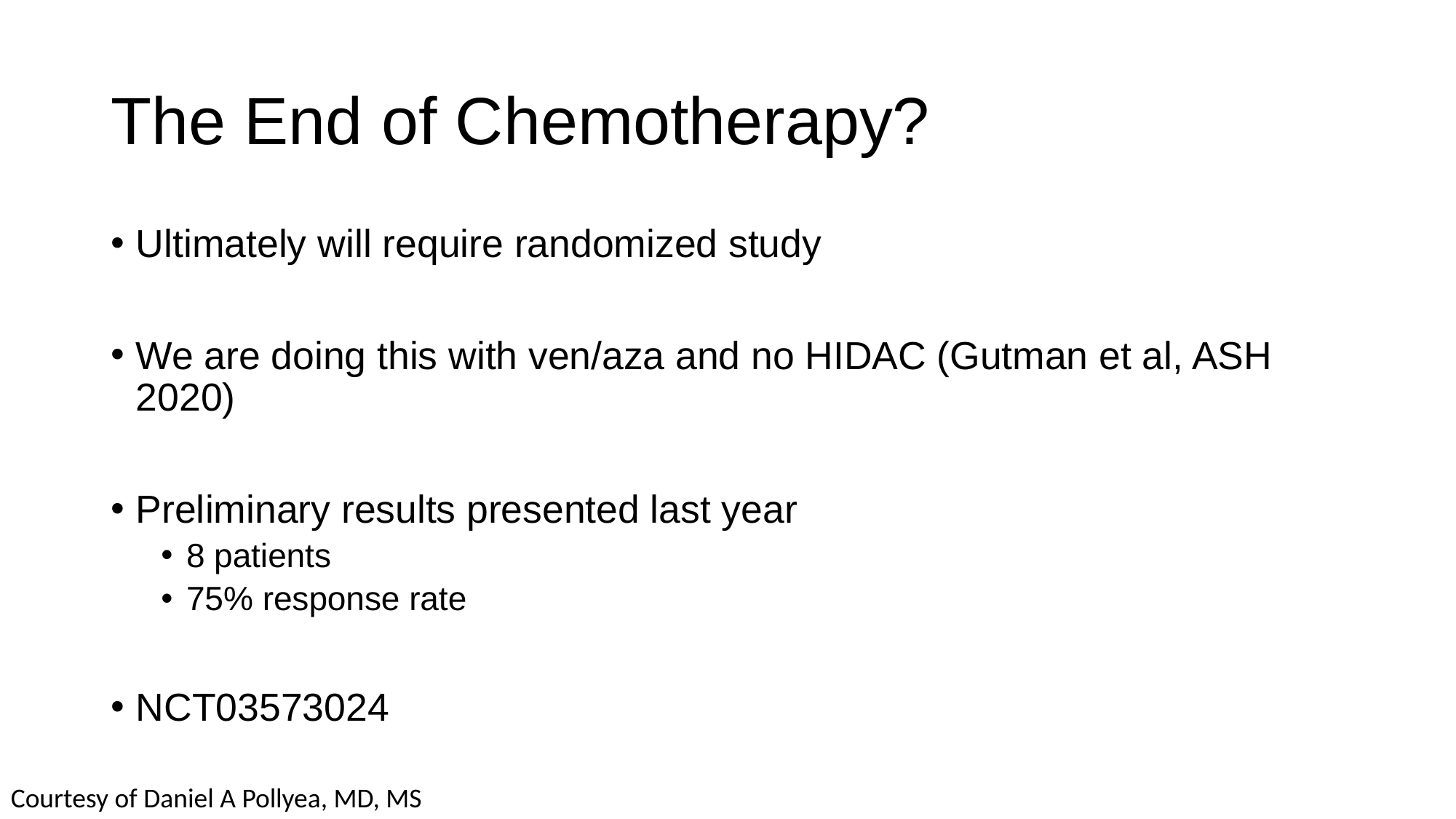

# The End of Chemotherapy?
Ultimately will require randomized study

We are doing this with ven/aza and no HIDAC (Gutman et al, ASH 2020)

Preliminary results presented last year
8 patients
75% response rate

NCT03573024
Courtesy of Daniel A Pollyea, MD, MS